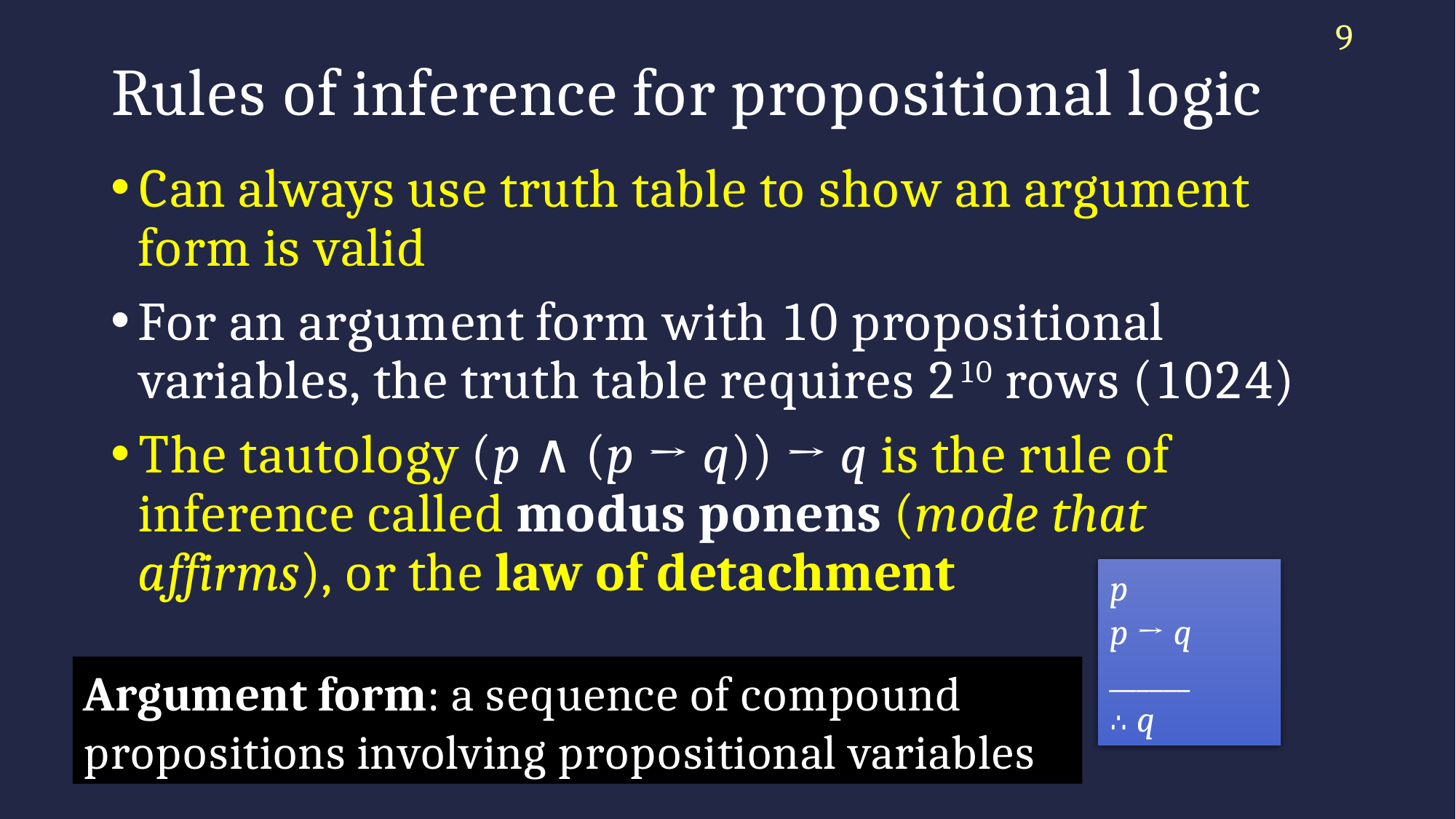

9
# Rules of inference for propositional logic
Can always use truth table to show an argument form is valid
For an argument form with 10 propositional variables, the truth table requires 210 rows (1024)
The tautology (p ∧ (p → q)) → q is the rule of inference called modus ponens (mode that affirms), or the law of detachment
p
p → q
______
∴ q
Argument form: a sequence of compound propositions involving propositional variables